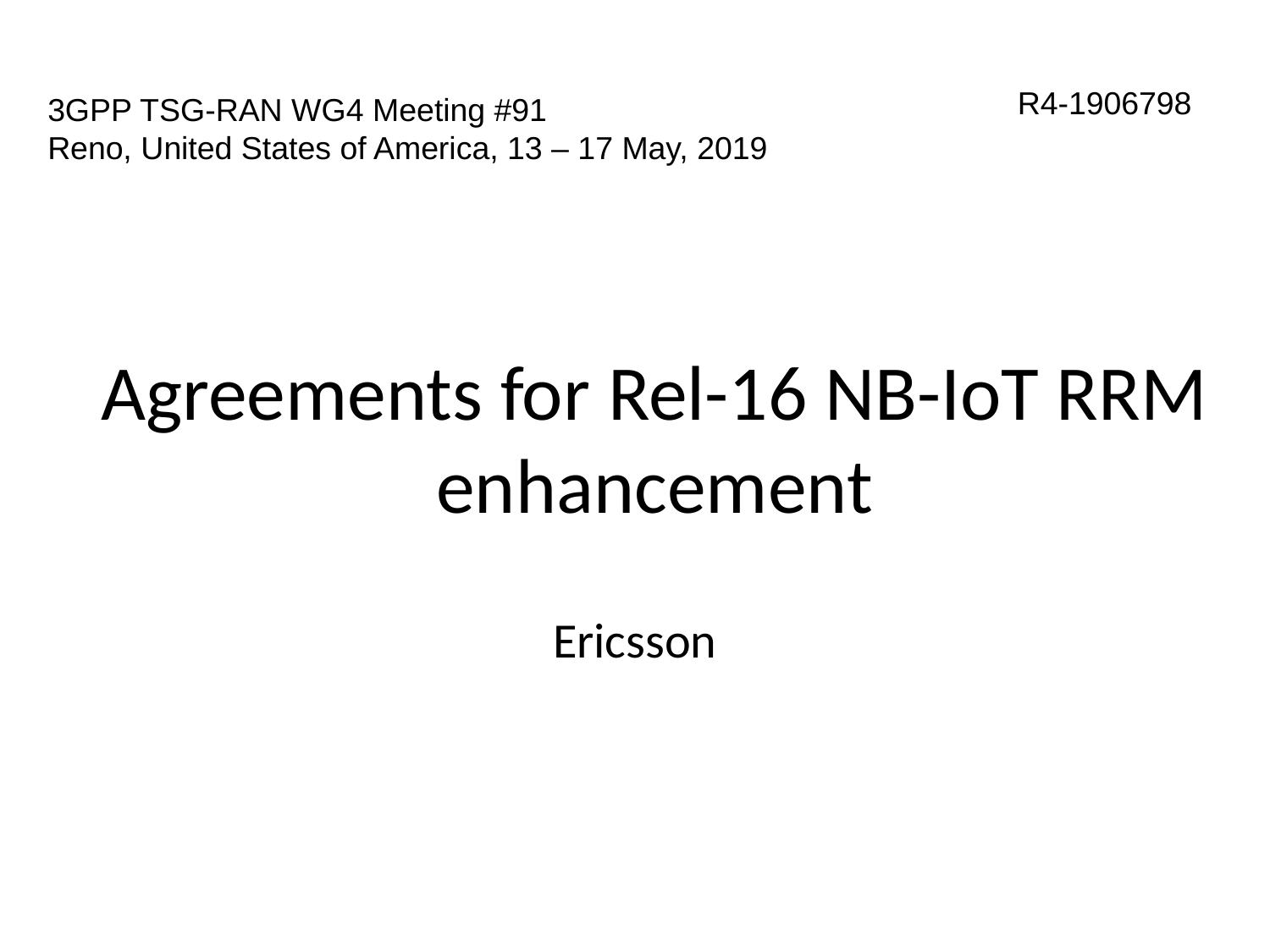

# 3GPP TSG-RAN WG4 Meeting #91 Reno, United States of America, 13 – 17 May, 2019
R4-1906798
Agreements for Rel-16 NB-IoT RRM enhancement
Ericsson